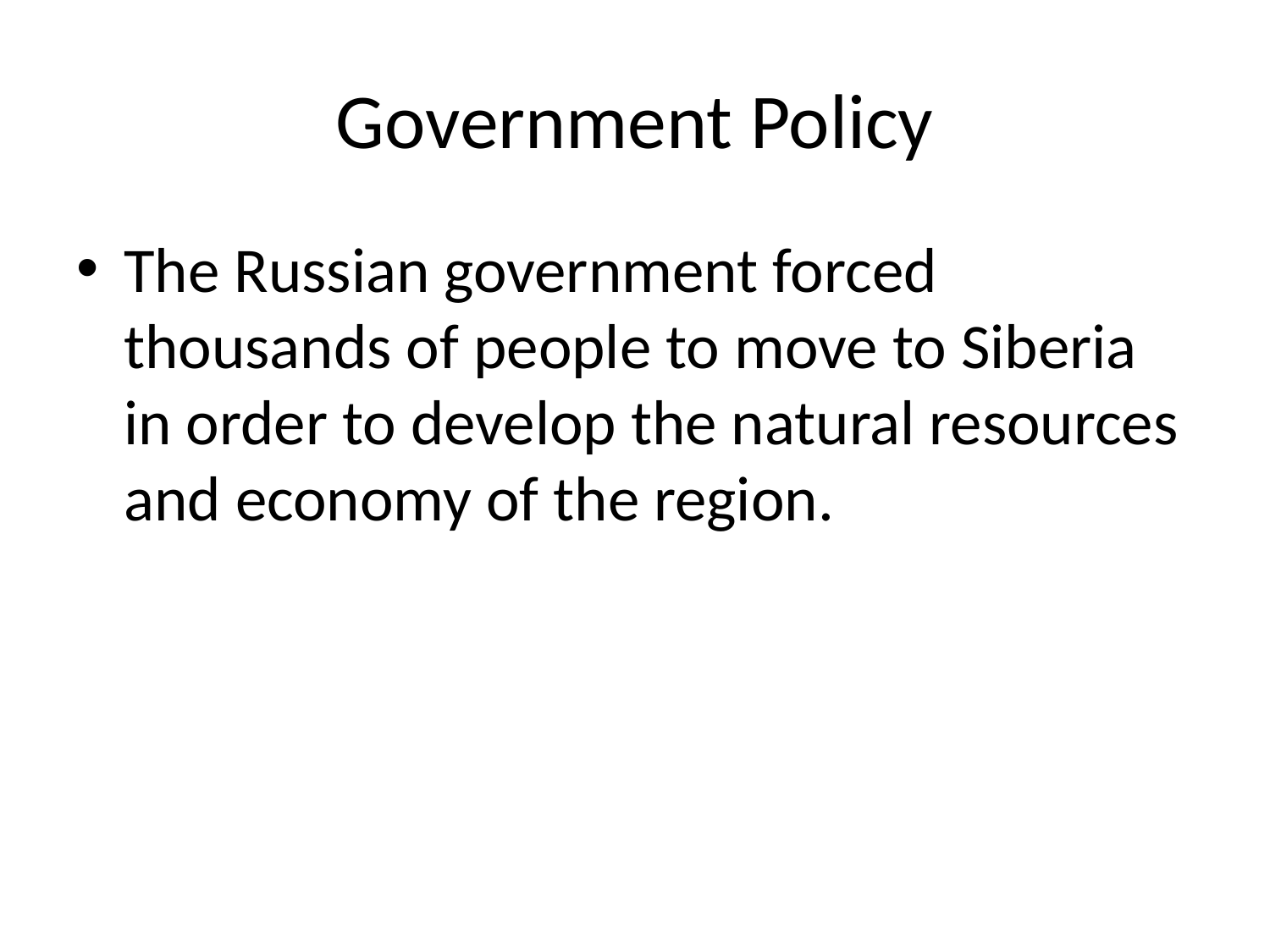

# Government Policy
The Russian government forced thousands of people to move to Siberia in order to develop the natural resources and economy of the region.